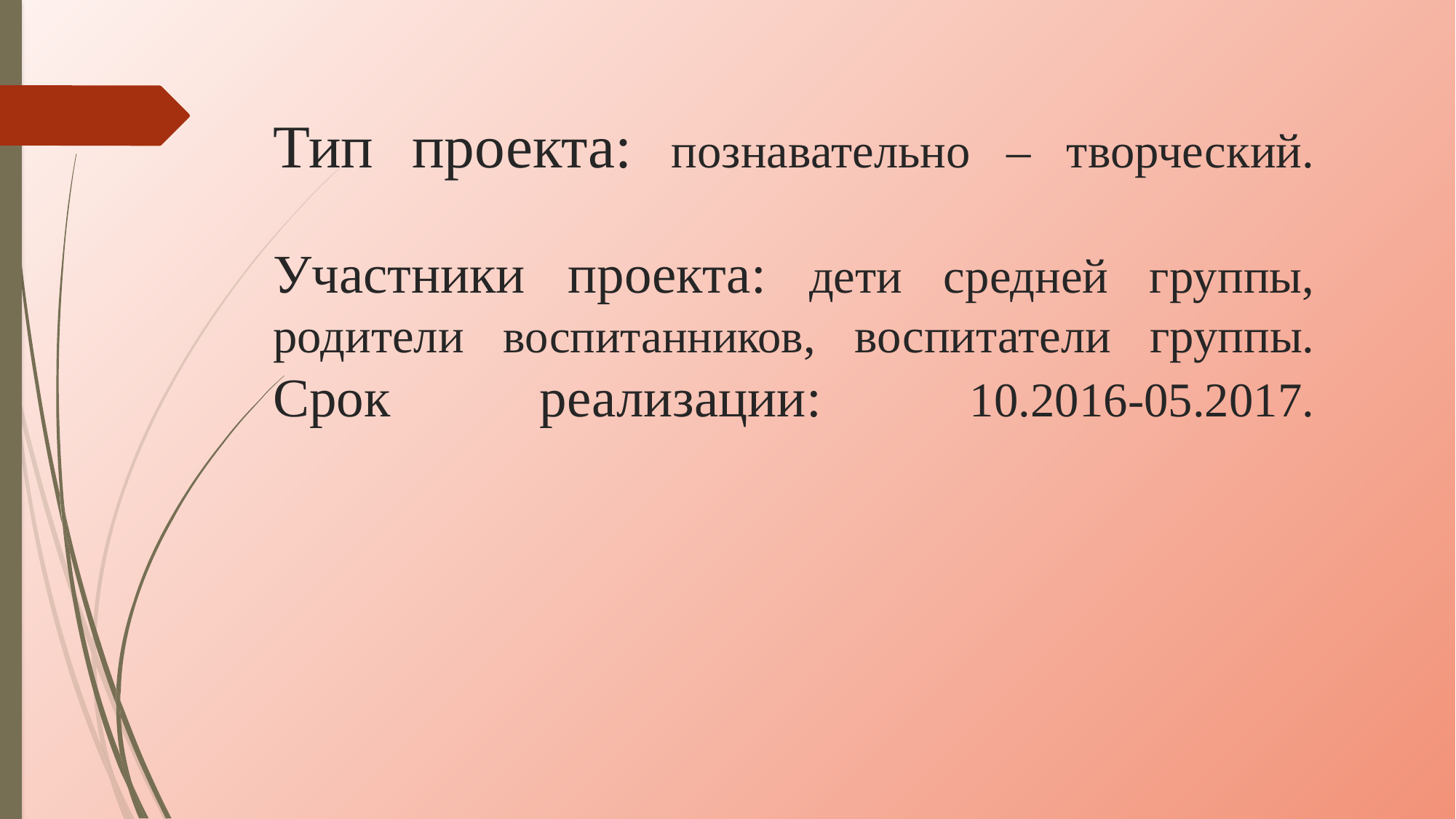

# Тип проекта: познавательно – творческий. Участники проекта: дети средней группы, родители воспитанников, воспитатели группы. Срок реализации: 10.2016-05.2017.